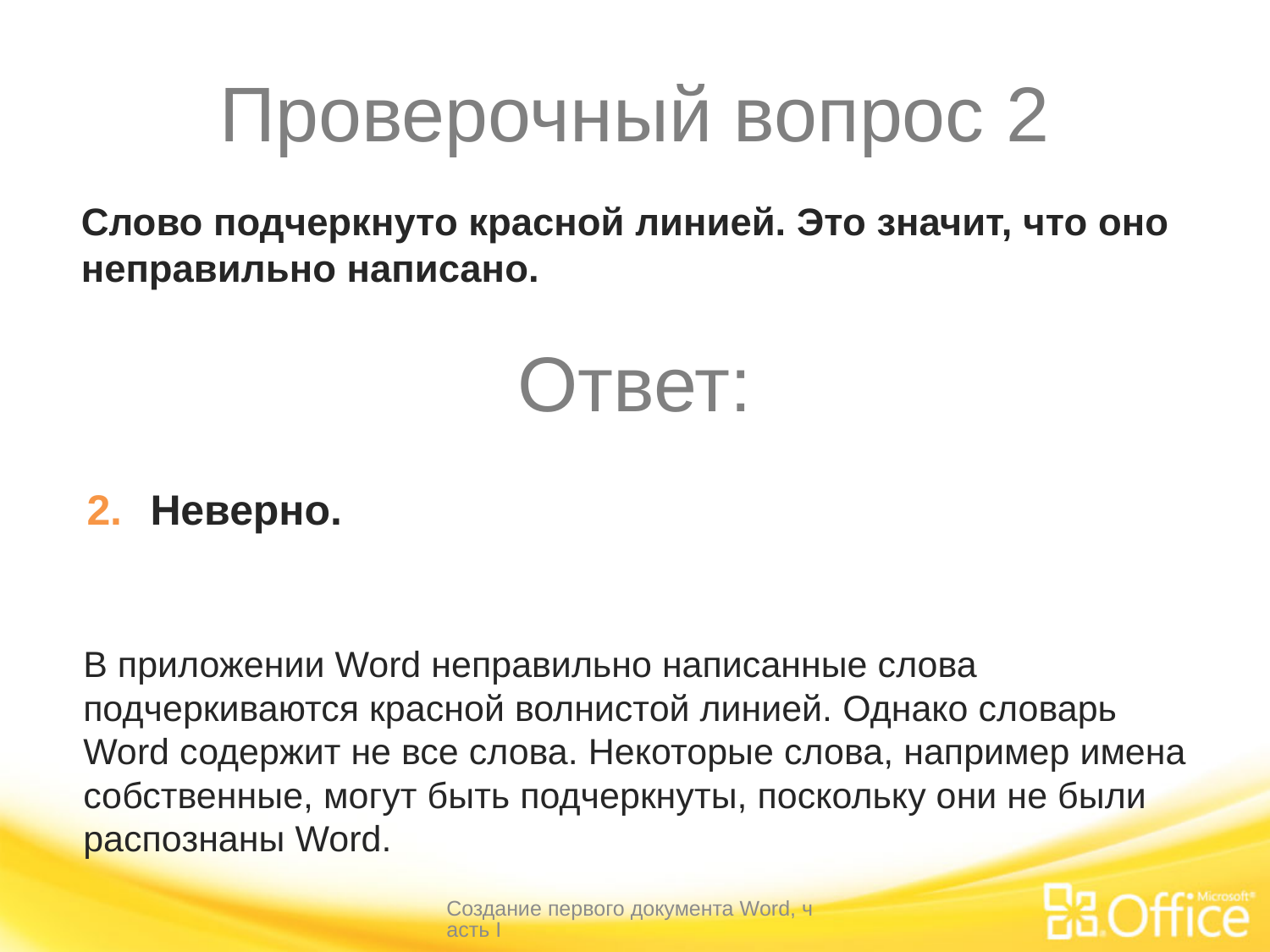

# Проверочный вопрос 2
Слово подчеркнуто красной линией. Это значит, что оно неправильно написано.
Ответ:
Неверно.
В приложении Word неправильно написанные слова подчеркиваются красной волнистой линией. Однако словарь Word содержит не все слова. Некоторые слова, например имена собственные, могут быть подчеркнуты, поскольку они не были распознаны Word.
Создание первого документа Word, часть I